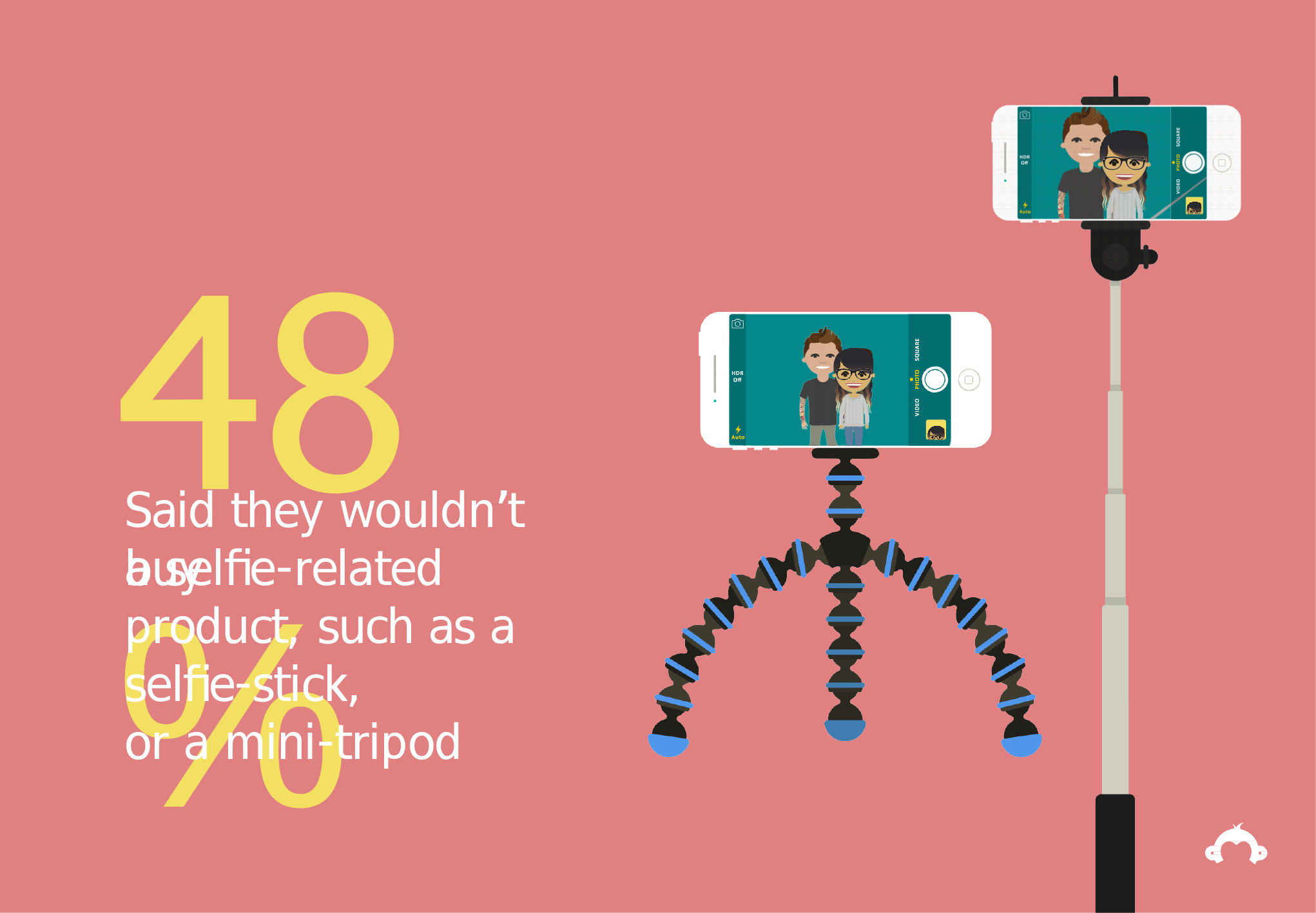

48%

Said they wouldn’t buy

a selfie-related product, such as a selfie-stick,
or a mini-tripod